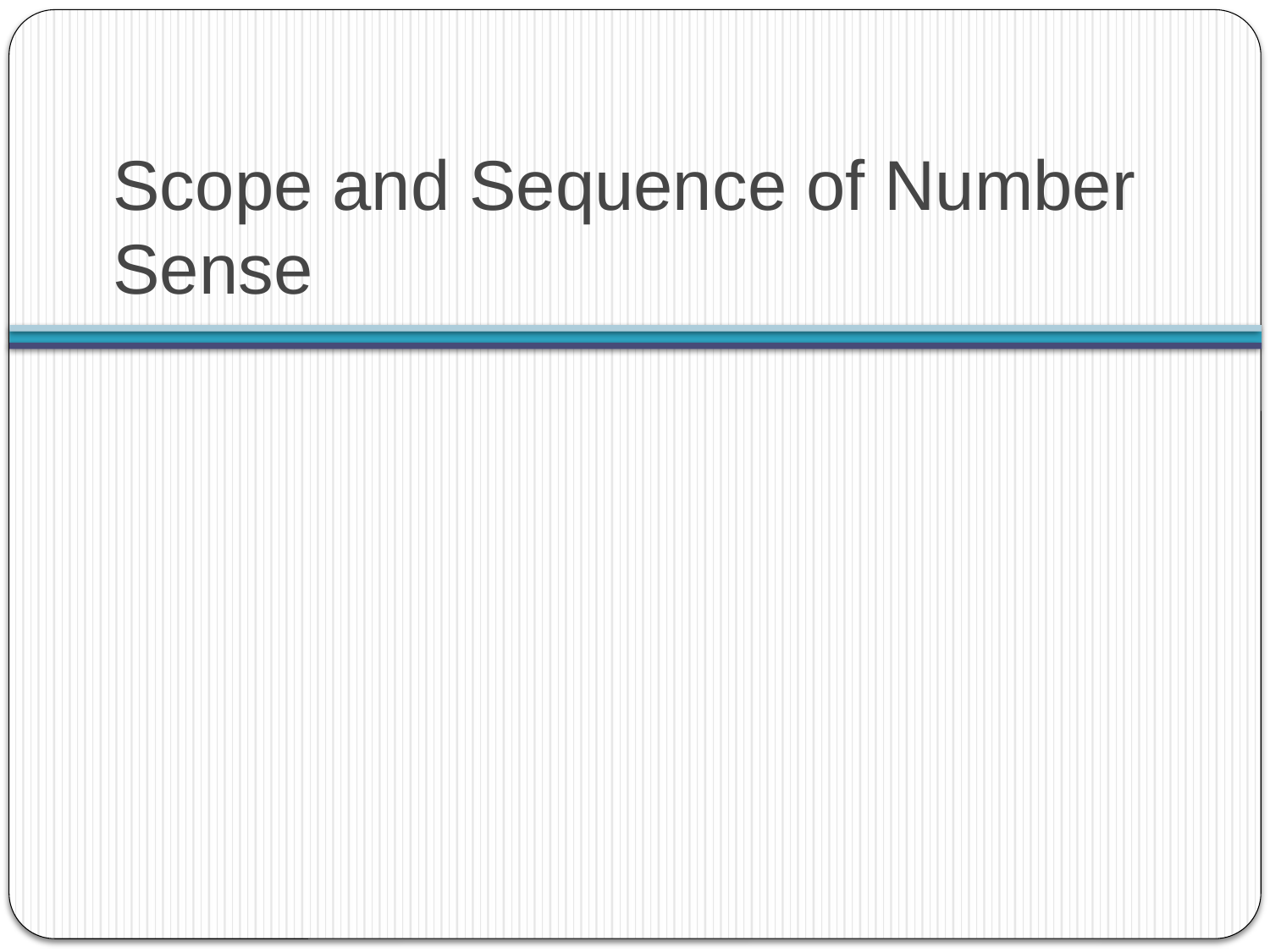

# Scope and Sequence of Number Sense